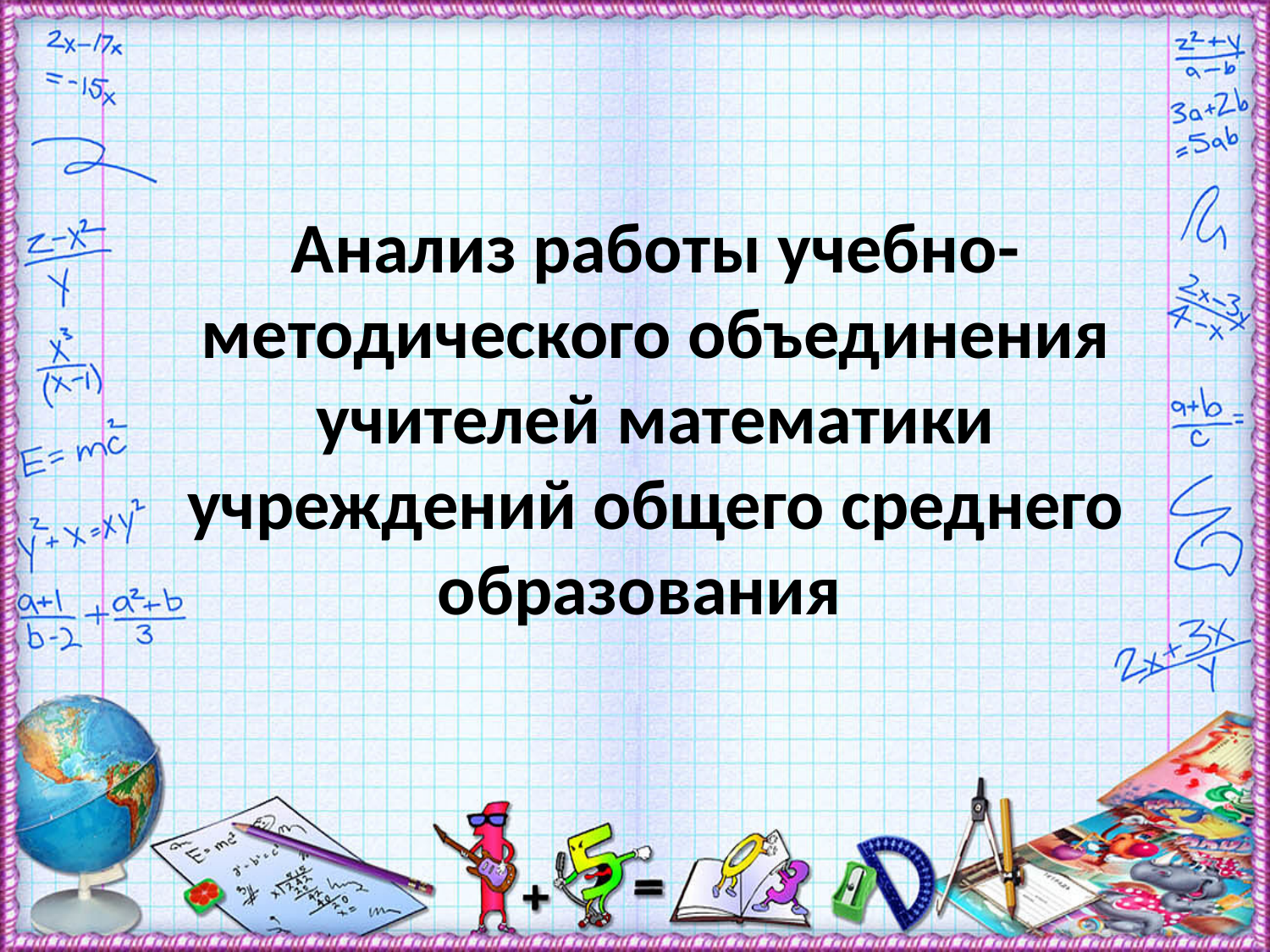

Анализ работы учебно-методического объединения учителей математики учреждений общего среднего образования